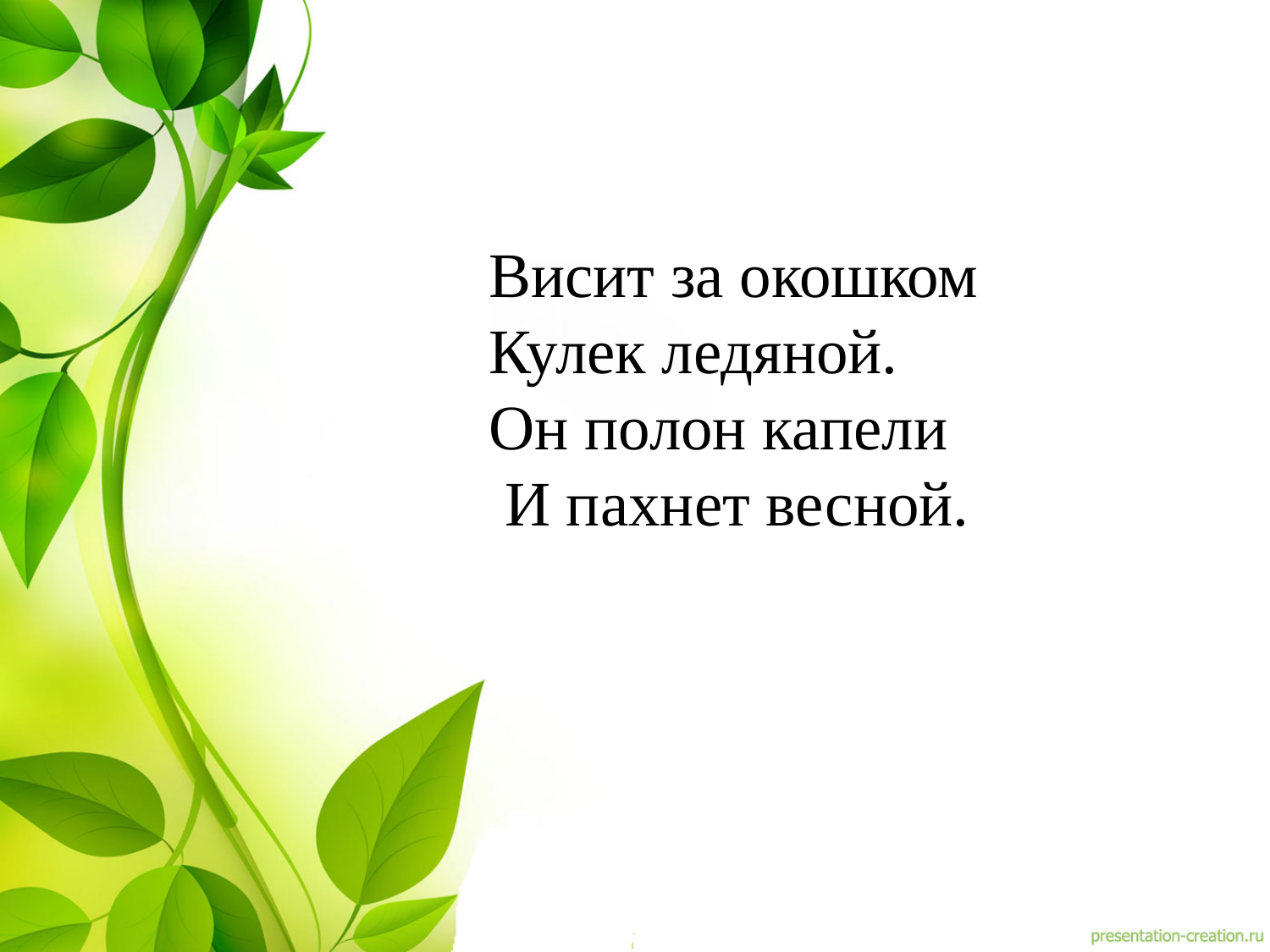

Висит за окошком
Кулек ледяной.
Он полон капели
 И пахнет весной.